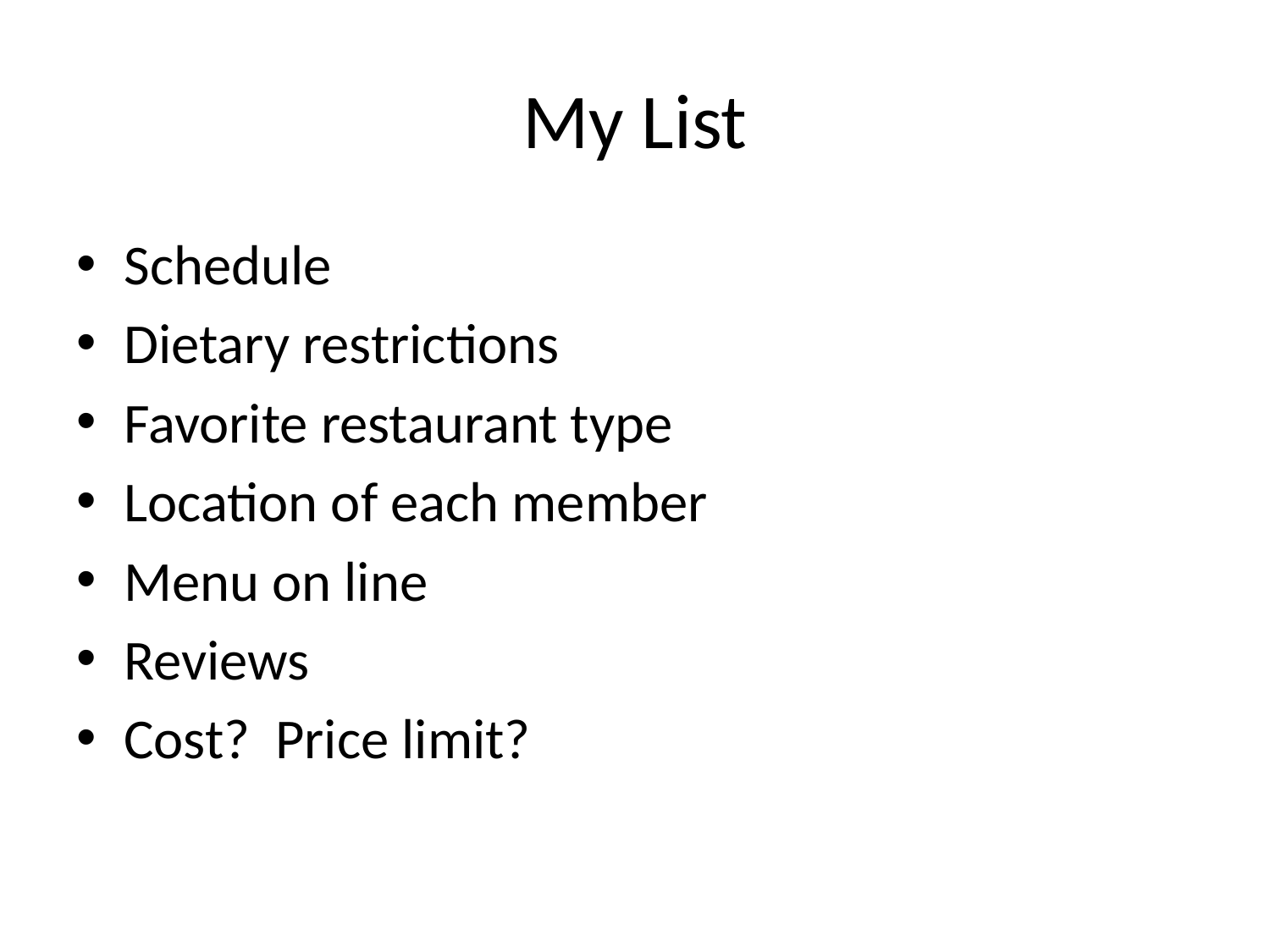

# My List
Schedule
Dietary restrictions
Favorite restaurant type
Location of each member
Menu on line
Reviews
Cost?  Price limit?